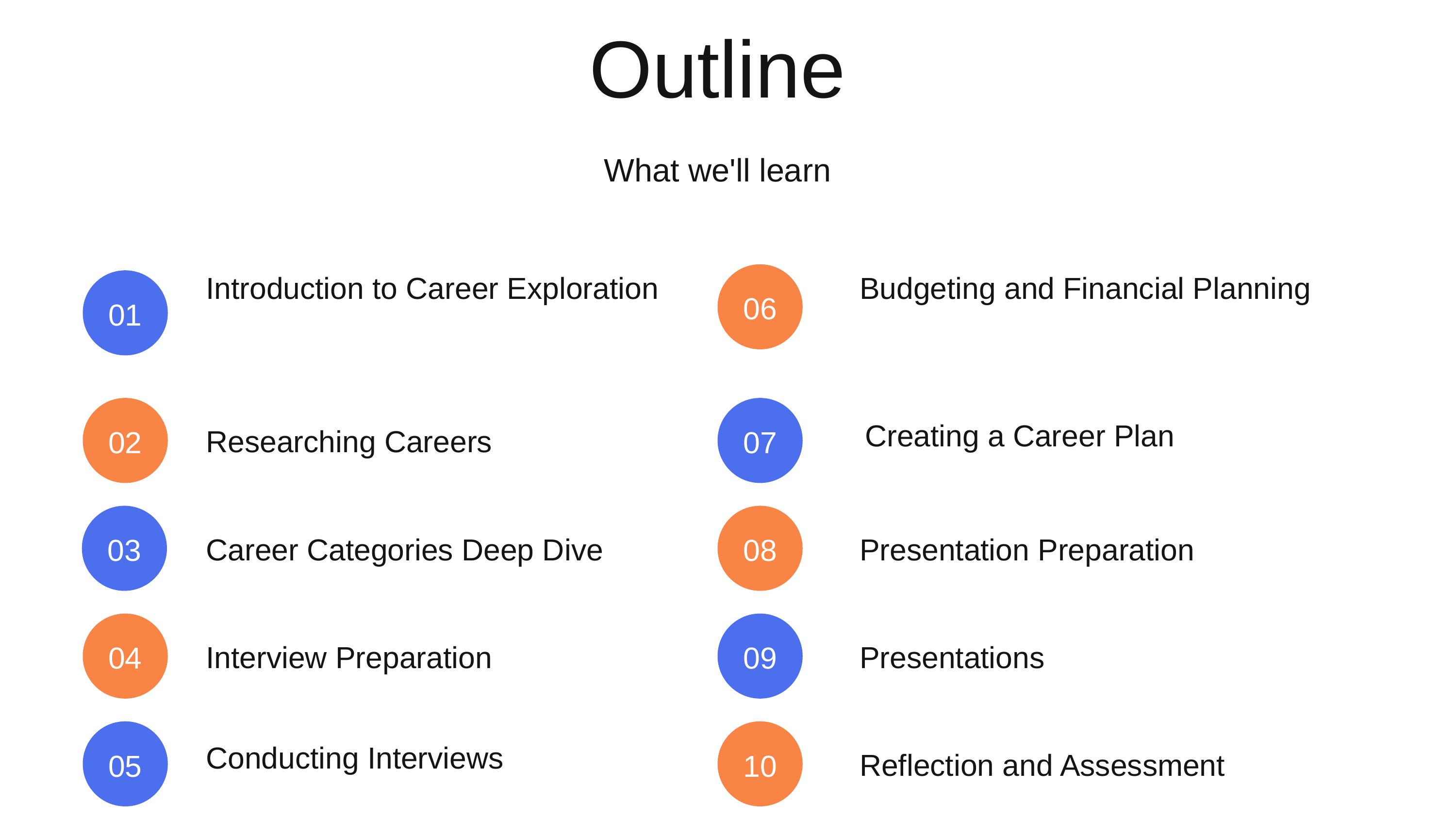

Outline
What we'll learn

06
Introduction to Career Exploration
Budgeting and Financial Planning

01

02

07
Creating a Career Plan
Researching Careers

03

08
Career Categories Deep Dive
Presentation Preparation

04

09
Interview Preparation
Presentations

05

10
Conducting Interviews
Reflection and Assessment